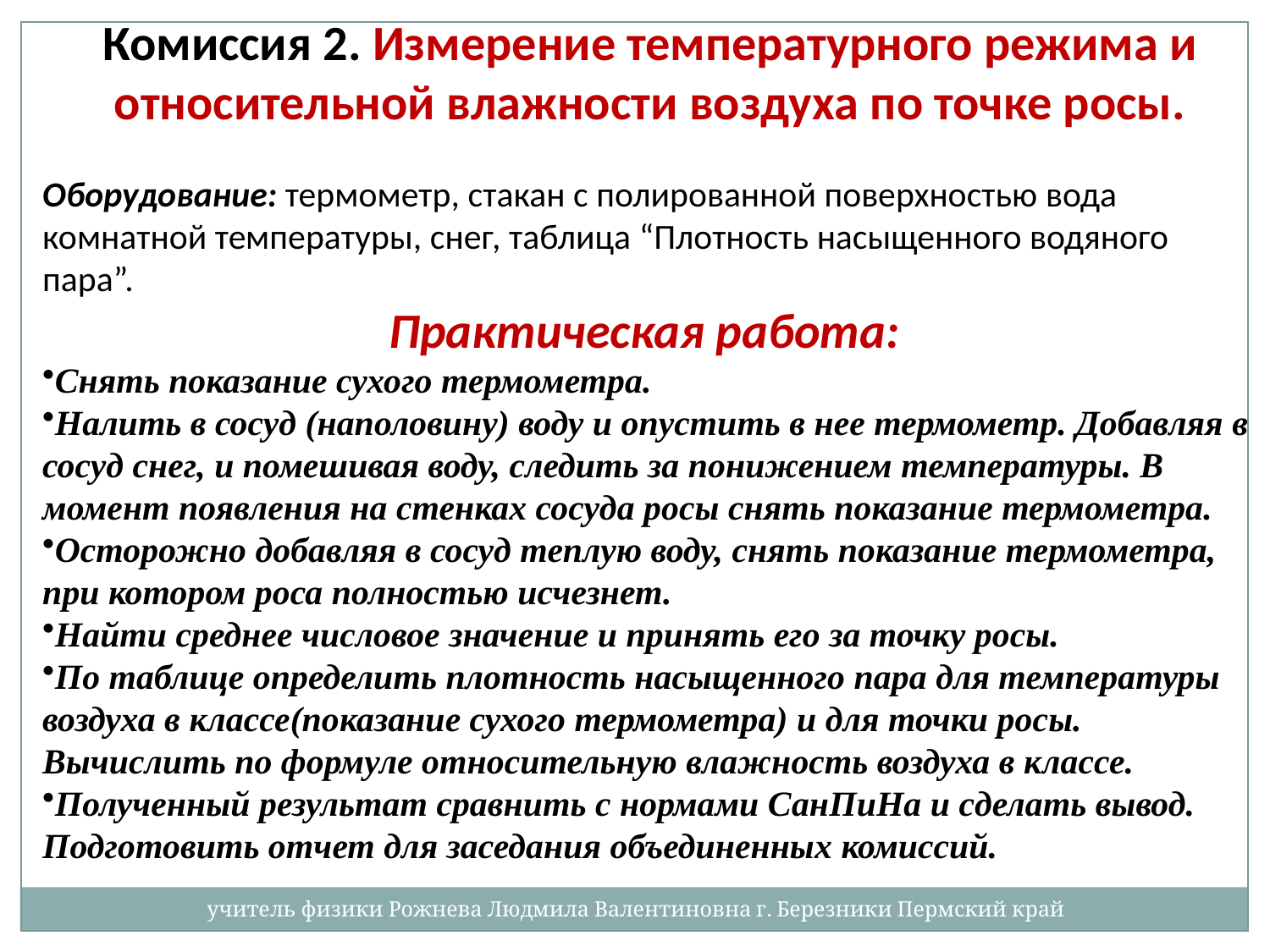

Комиссия 2. Измерение температурного режима и относительной влажности воздуха по точке росы.

Оборудование: термометр, стакан с полированной поверхностью вода комнатной температуры, снег, таблица “Плотность насыщенного водяного пара”.
Практическая работа:
Снять показание сухого термометра.
Налить в сосуд (наполовину) воду и опустить в нее термометр. Добавляя в сосуд снег, и помешивая воду, следить за понижением температуры. В момент появления на стенках сосуда росы снять показание термометра.
Осторожно добавляя в сосуд теплую воду, снять показание термометра, при котором роса полностью исчезнет.
Найти среднее числовое значение и принять его за точку росы.
По таблице определить плотность насыщенного пара для температуры воздуха в классе(показание сухого термометра) и для точки росы.
Вычислить по формуле относительную влажность воздуха в классе.
Полученный результат сравнить с нормами СанПиНа и сделать вывод. Подготовить отчет для заседания объединенных комиссий.

учитель физики Рожнева Людмила Валентиновна г. Березники Пермский край